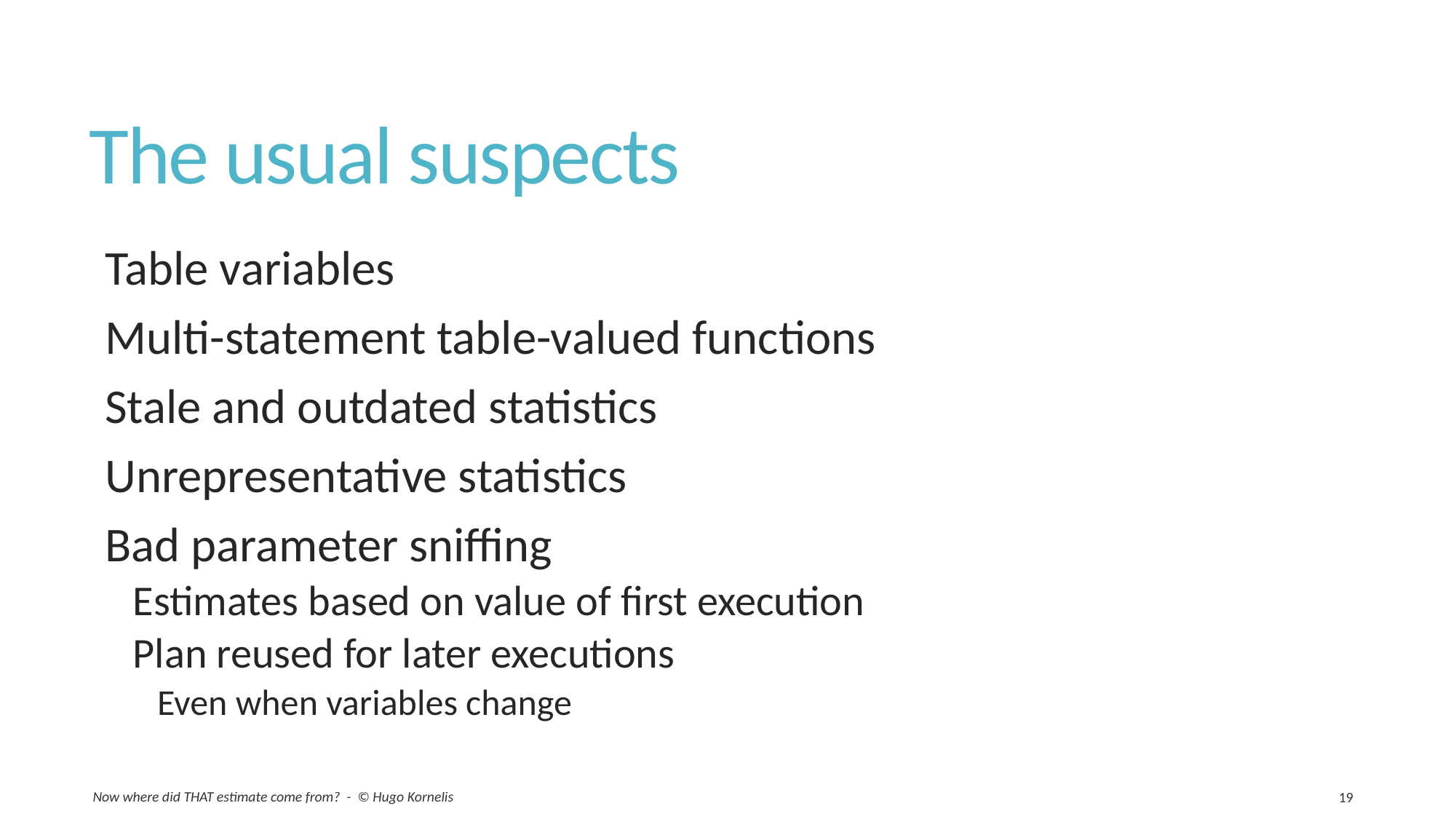

# The usual suspects
Table variables
Multi-statement table-valued functions
Stale and outdated statistics
Unrepresentative statistics
Bad parameter sniffing
Estimates based on value of first execution
Plan reused for later executions
Even when variables change
Now where did THAT estimate come from?  -  © Hugo Kornelis
19